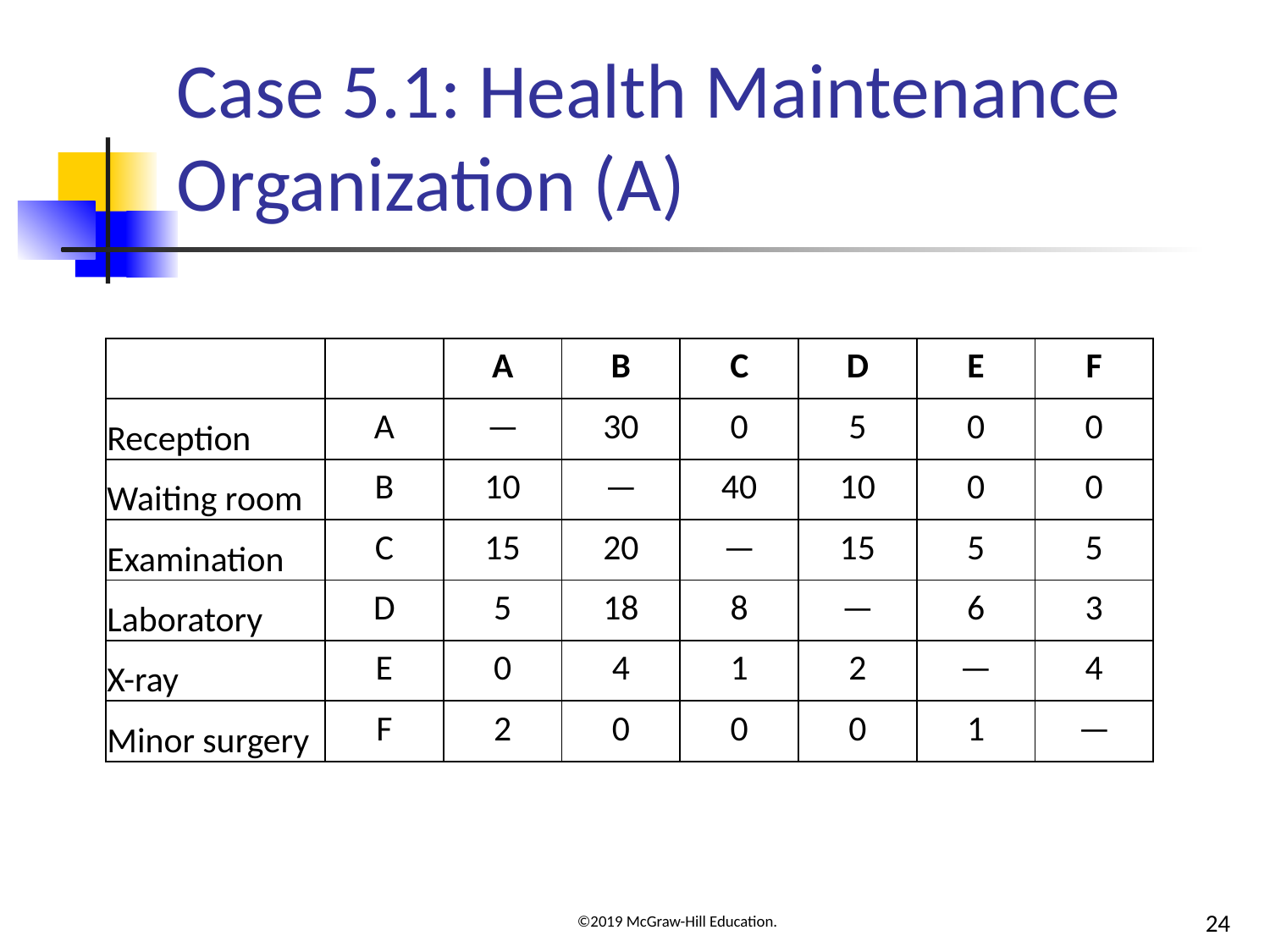

# Case 5.1: Health Maintenance Organization (A)
| Blank | Blank | A | B | C | D | E | F |
| --- | --- | --- | --- | --- | --- | --- | --- |
| Reception | A | — | 30 | 0 | 5 | 0 | 0 |
| Waiting room | B | 10 | — | 40 | 10 | 0 | 0 |
| Examination | C | 15 | 20 | — | 15 | 5 | 5 |
| Laboratory | D | 5 | 18 | 8 | — | 6 | 3 |
| X-ray | E | 0 | 4 | 1 | 2 | — | 4 |
| Minor surgery | F | 2 | 0 | 0 | 0 | 1 | — |